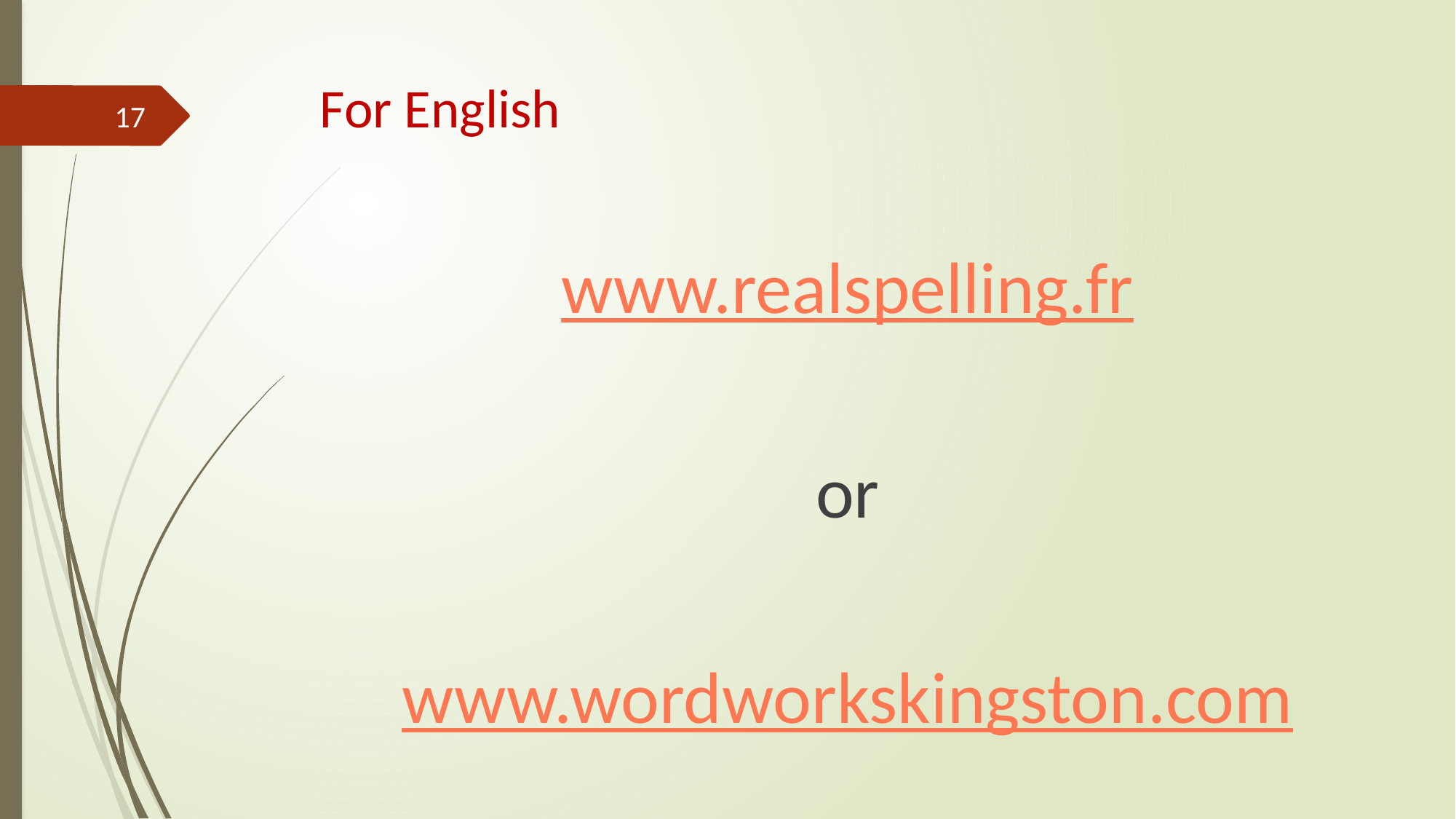

# For English
17

www.realspelling.fr

or

www.wordworkskingston.com